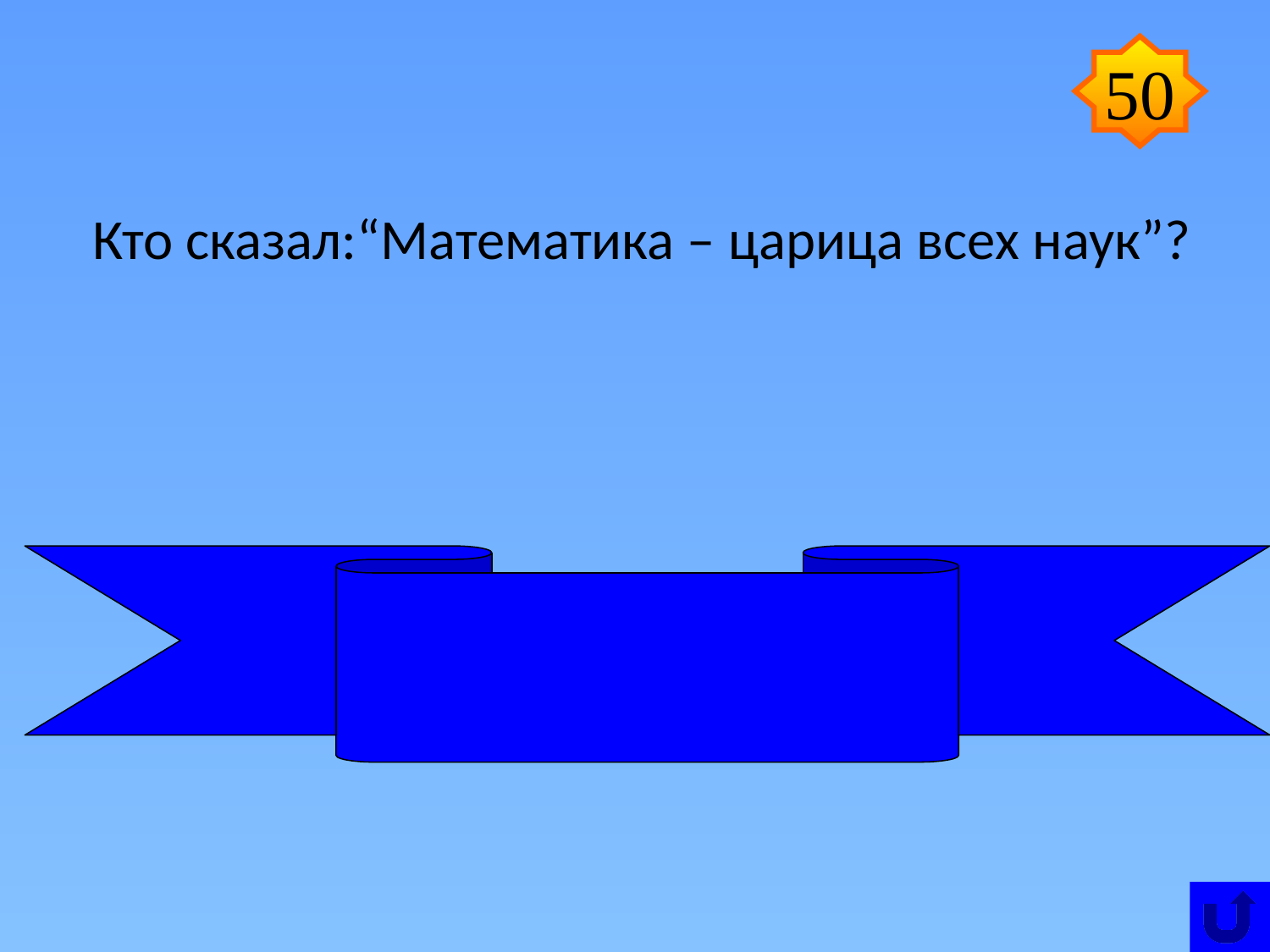

50
Кто сказал:“Математика – царица всех наук”?

                       КАРЛ  ФРИДРИХ ГАУСС